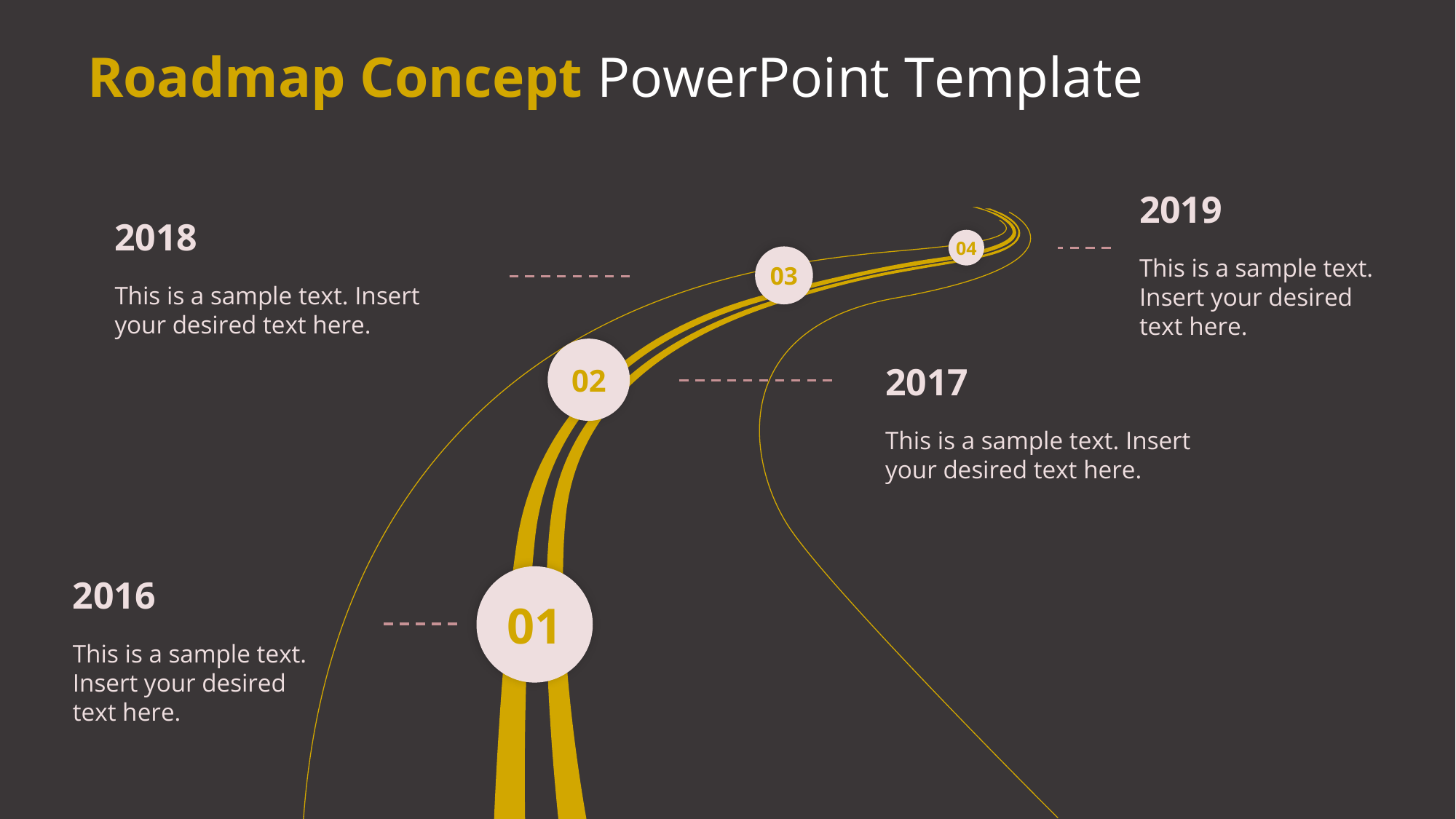

# Roadmap Concept PowerPoint Template
2019

2018

04
03
This is a sample text. Insert your desired text here.
This is a sample text. Insert your desired text here.
02
2017
This is a sample text. Insert your desired text here.
01
2016
This is a sample text. Insert your desired text here.